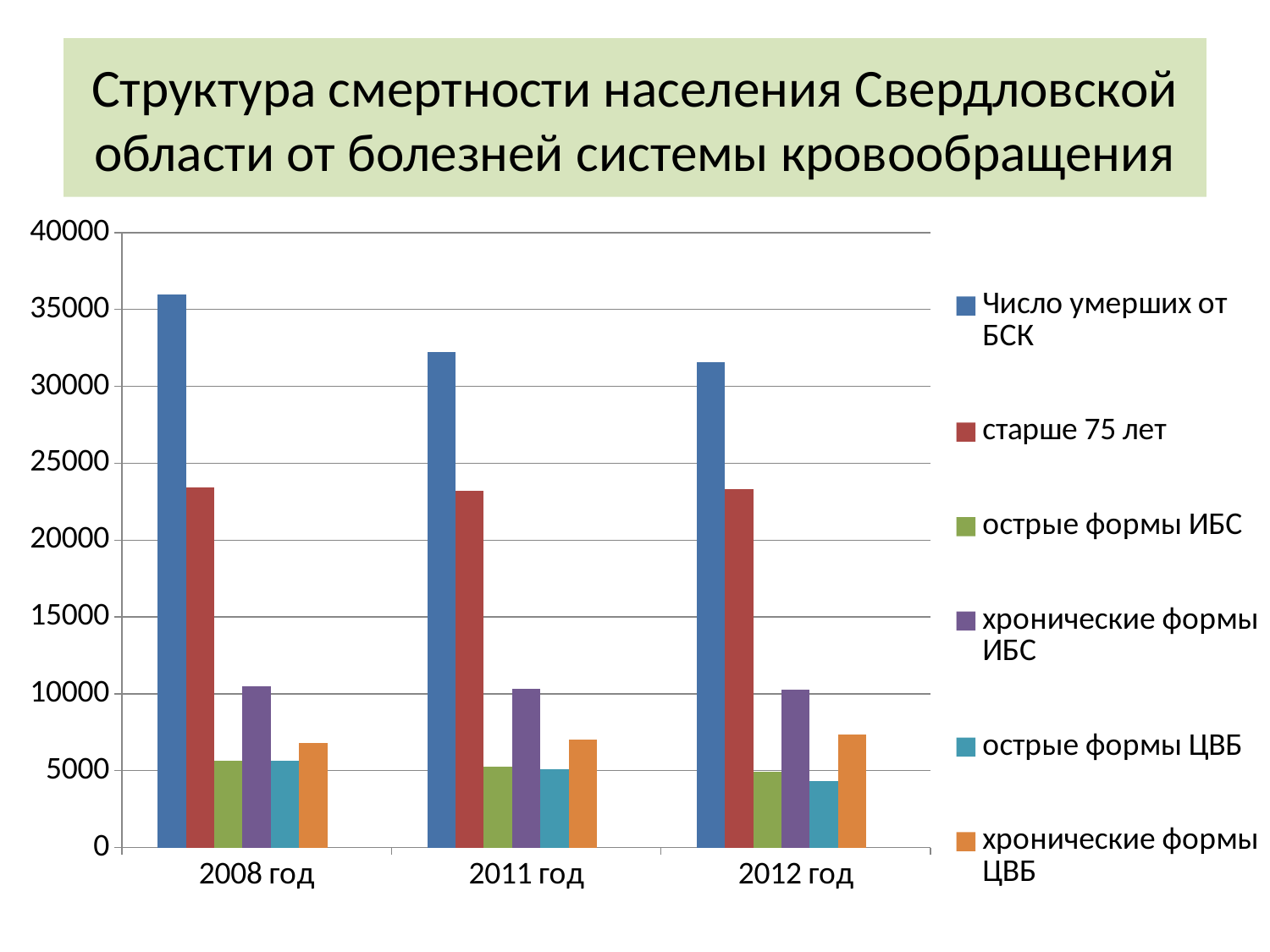

# Структура смертности населения Свердловской области от болезней системы кровообращения

### Chart

| Category | Число умерших от БСК | старше 75 лет | острые формы ИБС | хронические формы ИБС | острые формы ЦВБ | хронические формы ЦВБ | Столбец1 |
|---|---|---|---|---|---|---|---|
| 2008 год | 35982.0 | 23431.0 | 5638.0 | 10501.0 | 5660.0 | 6813.0 | None |
| 2011 год | 32260.0 | 23210.0 | 5250.0 | 10337.0 | 5087.0 | 7029.0 | None |
| 2012 год | 31560.0 | 23314.0 | 4933.0 | 10283.0 | 4315.0 | 7330.0 | None |